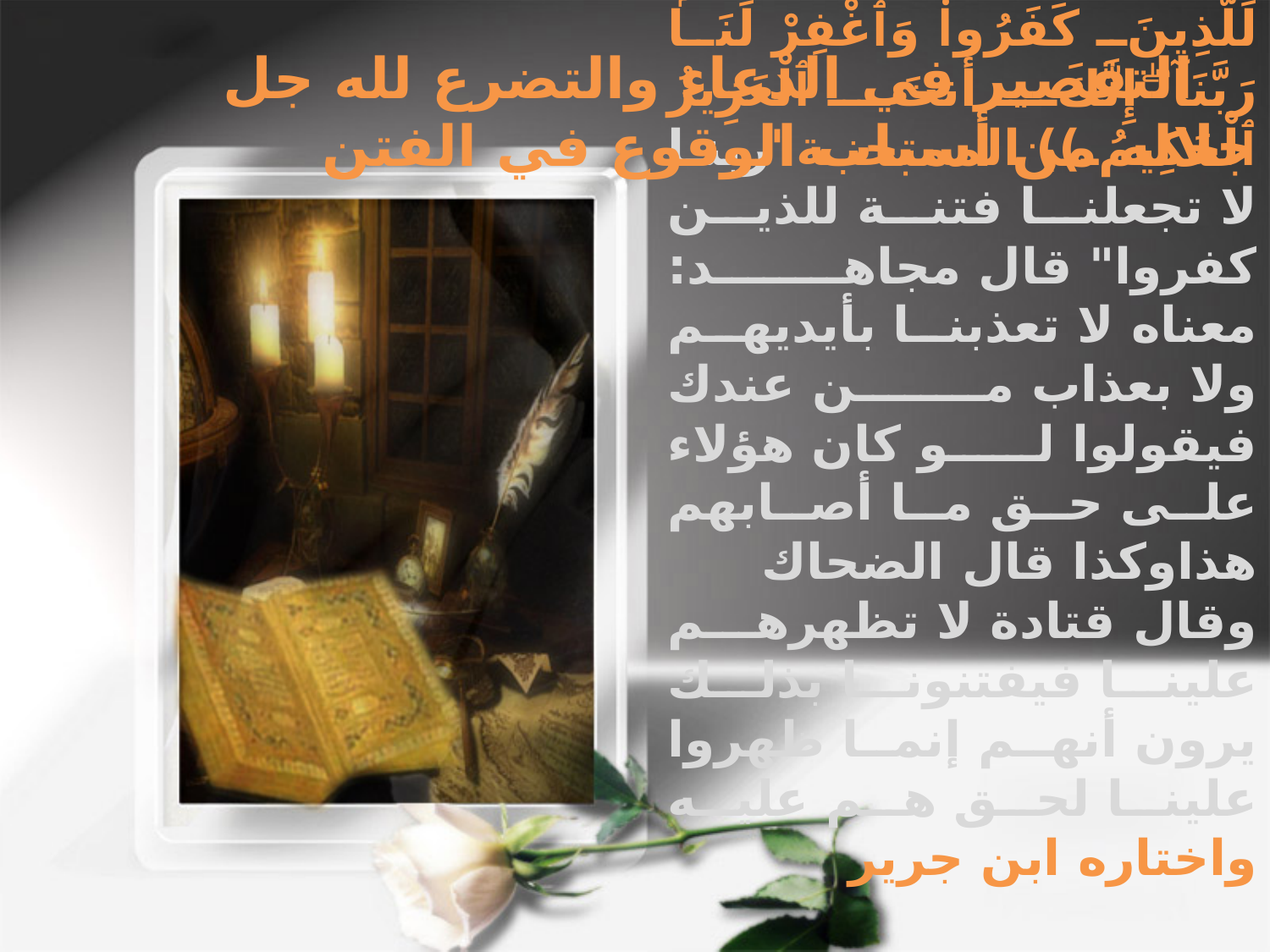

التقصير في الدعاء والتضرع لله جل جلاله من أسباب الوقوع في الفتن
((رَبَّنَا لَا تَجْعَلْنَا فِتْنَةًۭ لِّلَّذِينَ كَفَرُوا۟ وَٱغْفِرْ لَنَا رَبَّنَآ ۖ إِنَّكَ أَنتَ ٱلْعَزِيزُ ٱلْحَكِيمُ)) الممتحنة"ربنا لا تجعلنا فتنة للذين كفروا" قال مجاهد: معناه لا تعذبنا بأيديهم ولا بعذاب من عندك فيقولوا لو كان هؤلاء على حق ما أصابهم هذاوكذا قال الضحاك وقال قتادة لا تظهرهم علينا فيفتنونا بذلك يرون أنهم إنما ظهروا علينا لحق هم عليه واختاره ابن جرير